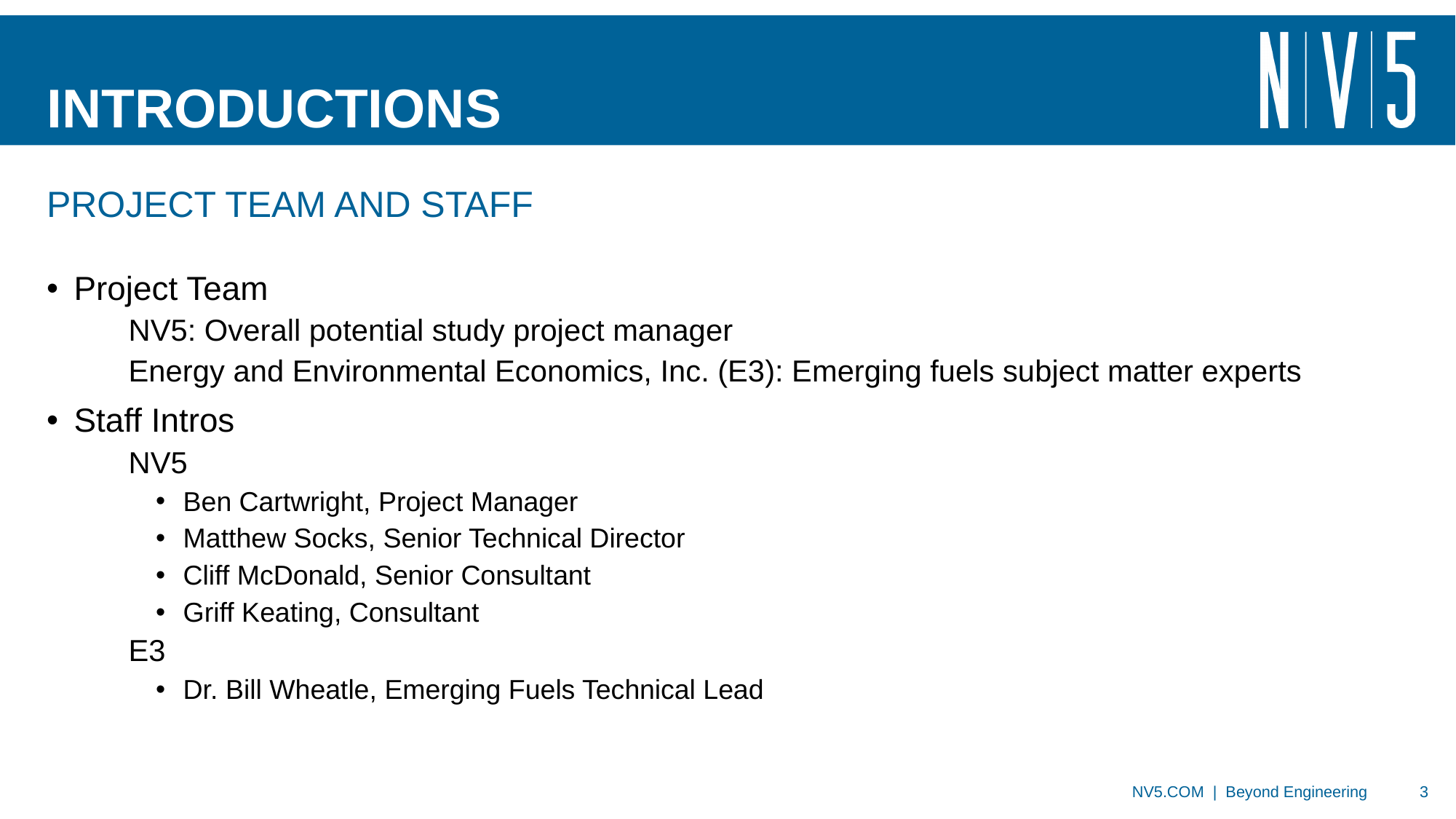

# Introductions
Project team and staff
Project Team
NV5: Overall potential study project manager
Energy and Environmental Economics, Inc. (E3): Emerging fuels subject matter experts
Staff Intros
NV5
Ben Cartwright, Project Manager
Matthew Socks, Senior Technical Director
Cliff McDonald, Senior Consultant
Griff Keating, Consultant
E3
Dr. Bill Wheatle, Emerging Fuels Technical Lead